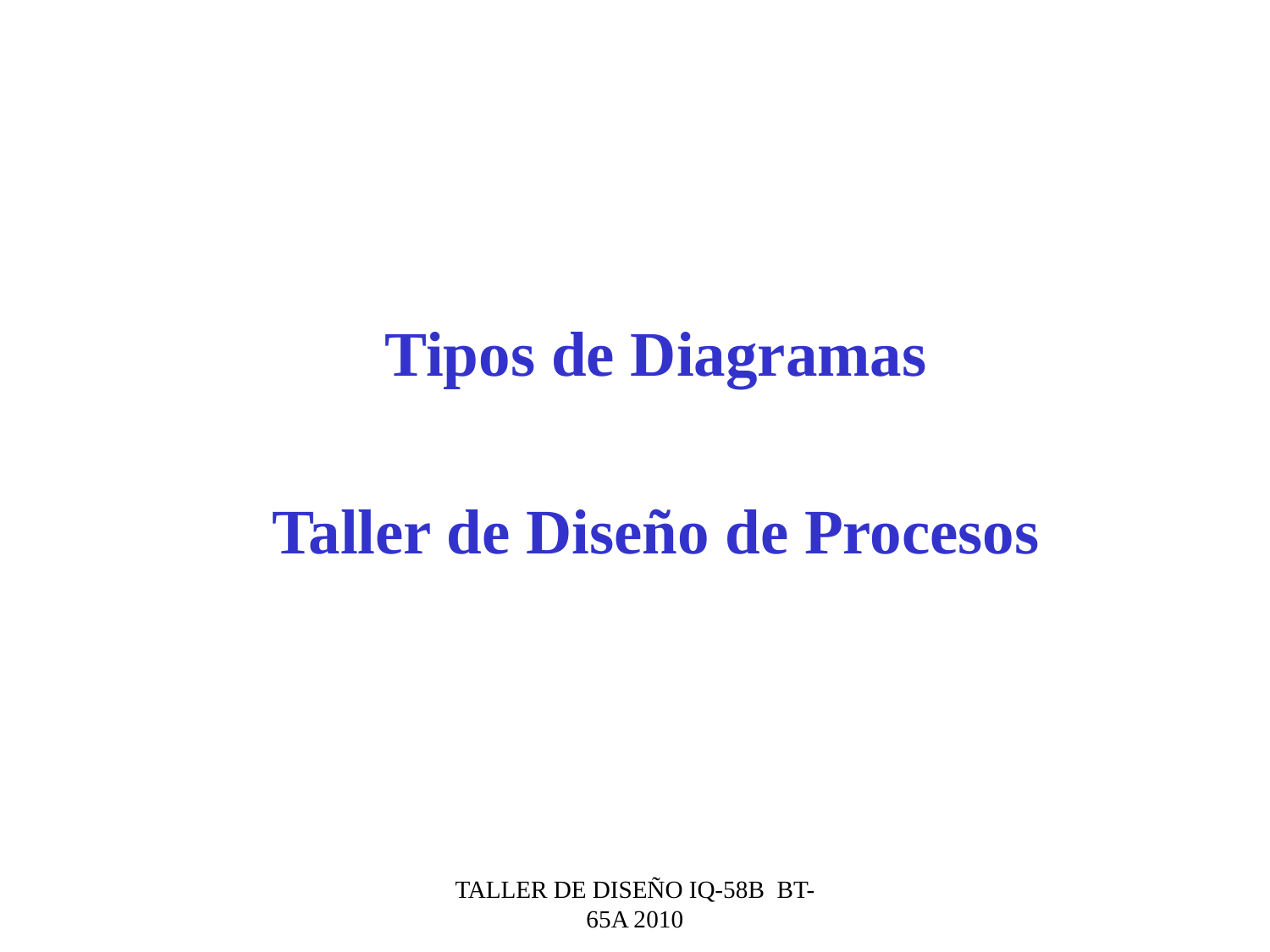

Tipos de Diagramas

Taller de Diseño de Procesos
TALLER DE DISEÑO IQ-58B  BT-65A 2010